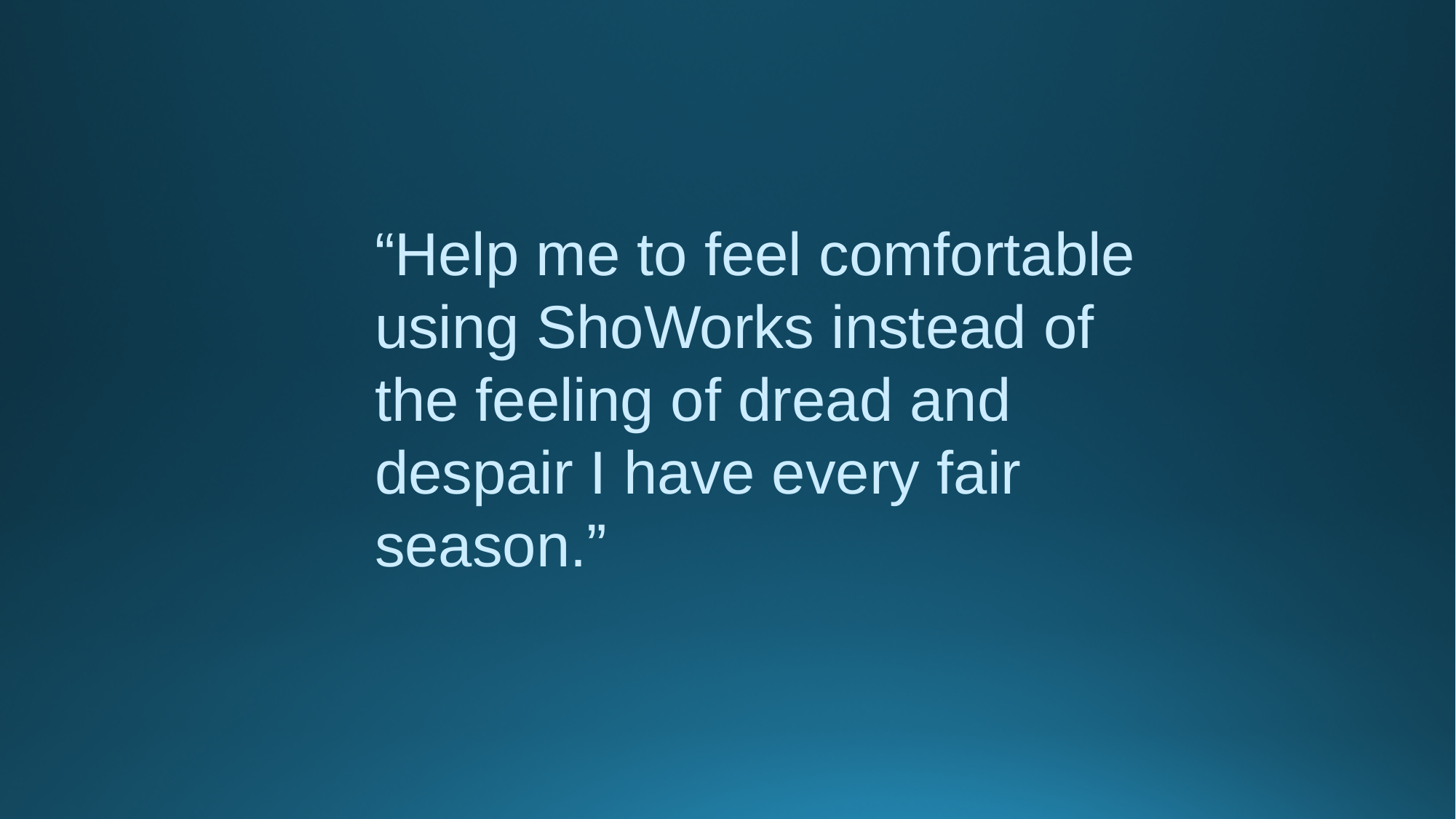

“Help me to feel comfortable using ShoWorks instead of the feeling of dread and despair I have every fair season.”